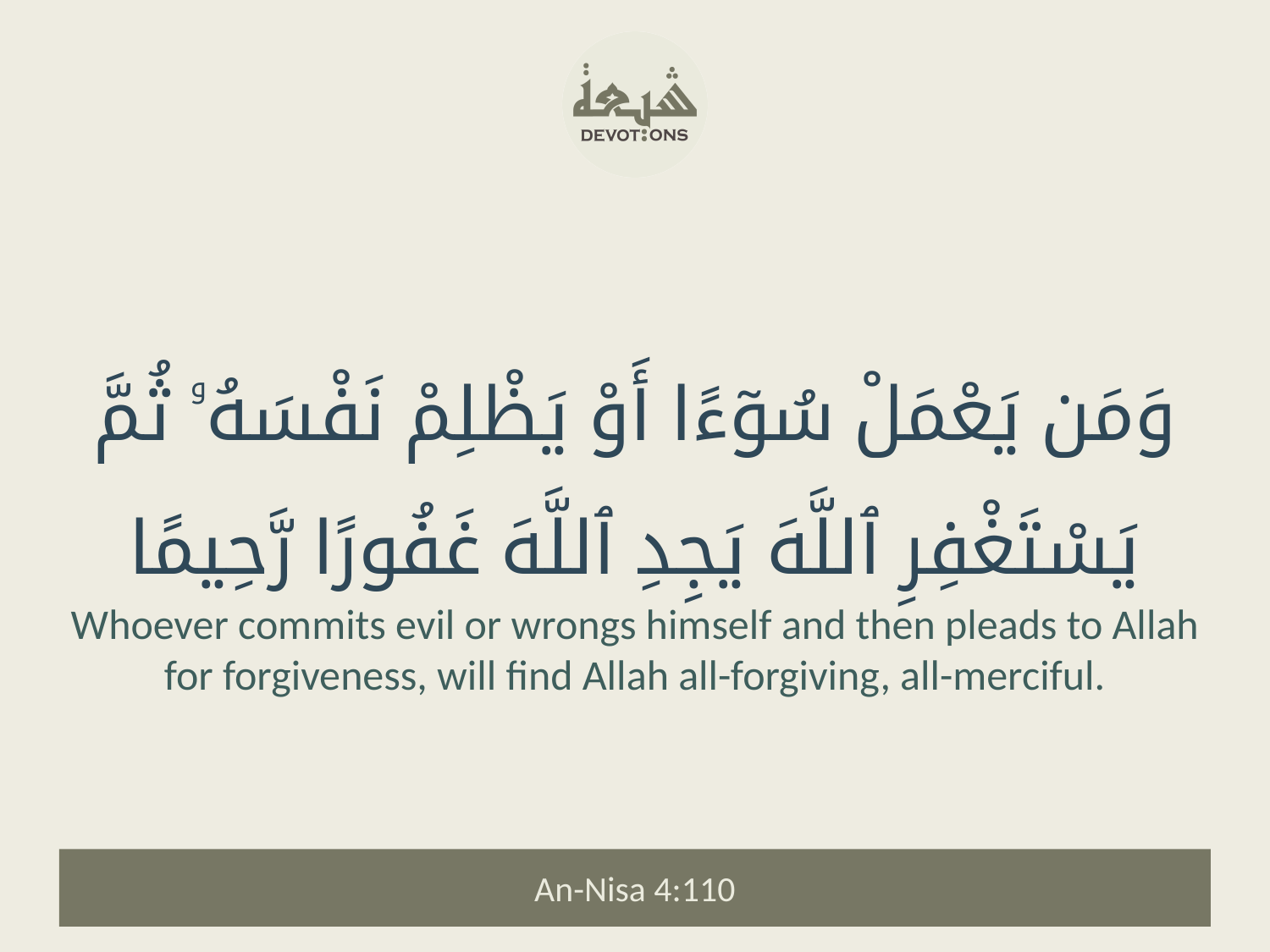

وَمَن يَعْمَلْ سُوٓءًا أَوْ يَظْلِمْ نَفْسَهُۥ ثُمَّ يَسْتَغْفِرِ ٱللَّهَ يَجِدِ ٱللَّهَ غَفُورًا رَّحِيمًا
Whoever commits evil or wrongs himself and then pleads to Allah for forgiveness, will find Allah all-forgiving, all-merciful.
An-Nisa 4:110